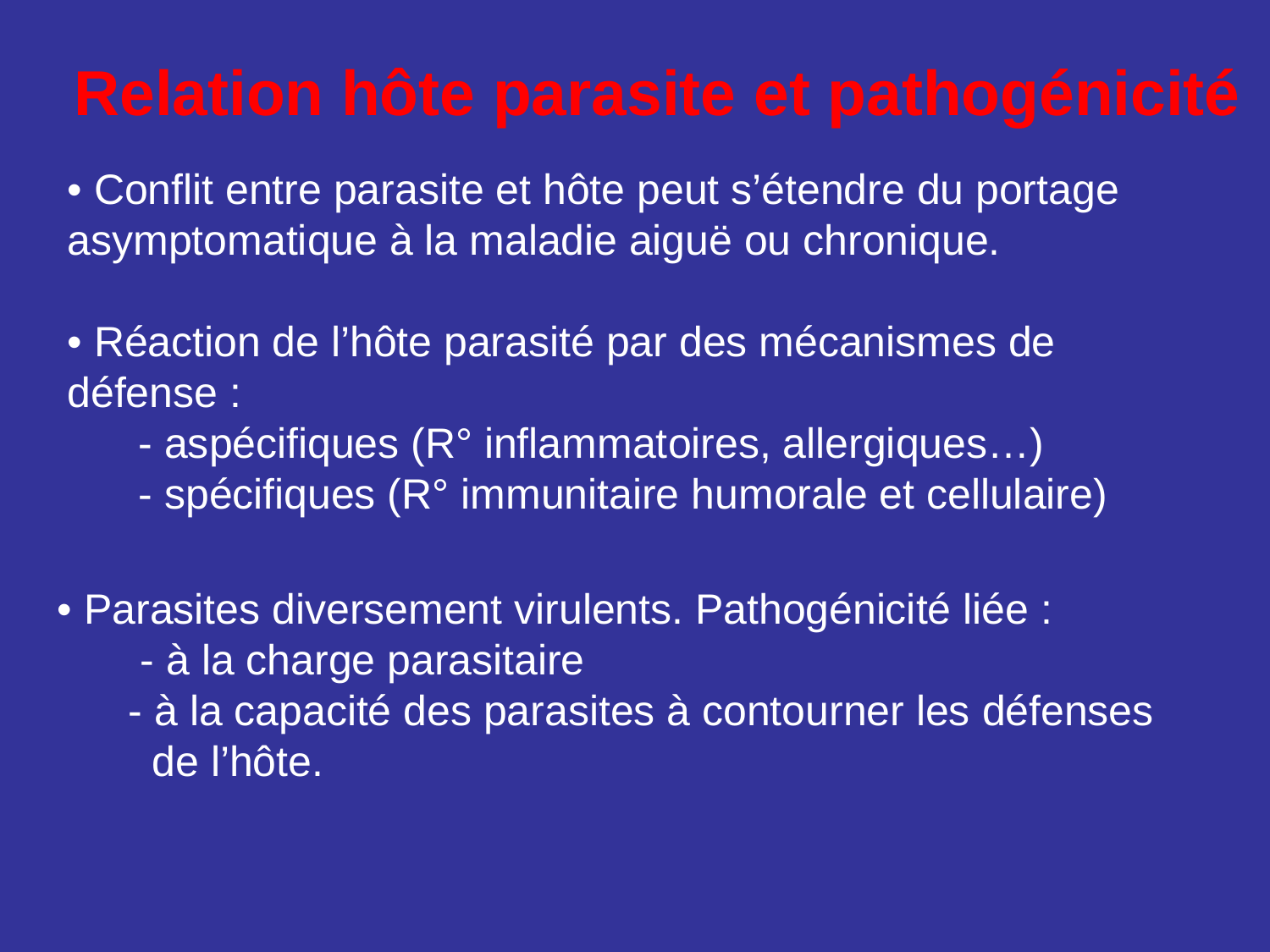

Relation hôte parasite et pathogénicité
• Conflit entre parasite et hôte peut s’étendre du portage
asymptomatique à la maladie aiguë ou chronique.

• Réaction de l’hôte parasité par des mécanismes de
défense :
      - aspécifiques (R° inflammatoires, allergiques…)
      - spécifiques (R° immunitaire humorale et cellulaire)
• Parasites diversement virulents. Pathogénicité liée :
       - à la charge parasitaire
      - à la capacité des parasites à contourner les défenses
        de l’hôte.